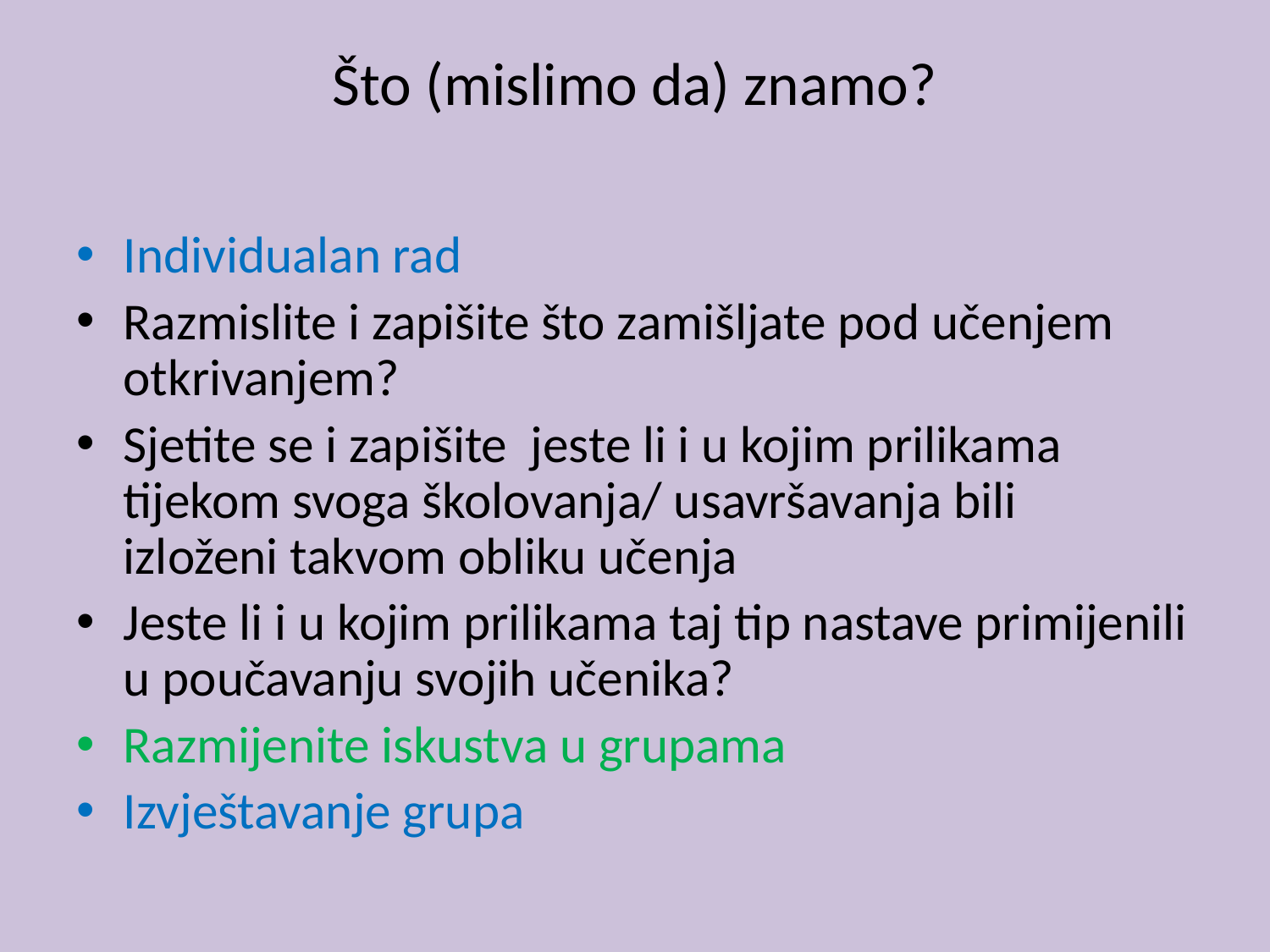

# Što (mislimo da) znamo?
Individualan rad
Razmislite i zapišite što zamišljate pod učenjem otkrivanjem?
Sjetite se i zapišite  jeste li i u kojim prilikama tijekom svoga školovanja/ usavršavanja bili  izloženi takvom obliku učenja
Jeste li i u kojim prilikama taj tip nastave primijenili u poučavanju svojih učenika?
Razmijenite iskustva u grupama
Izvještavanje grupa